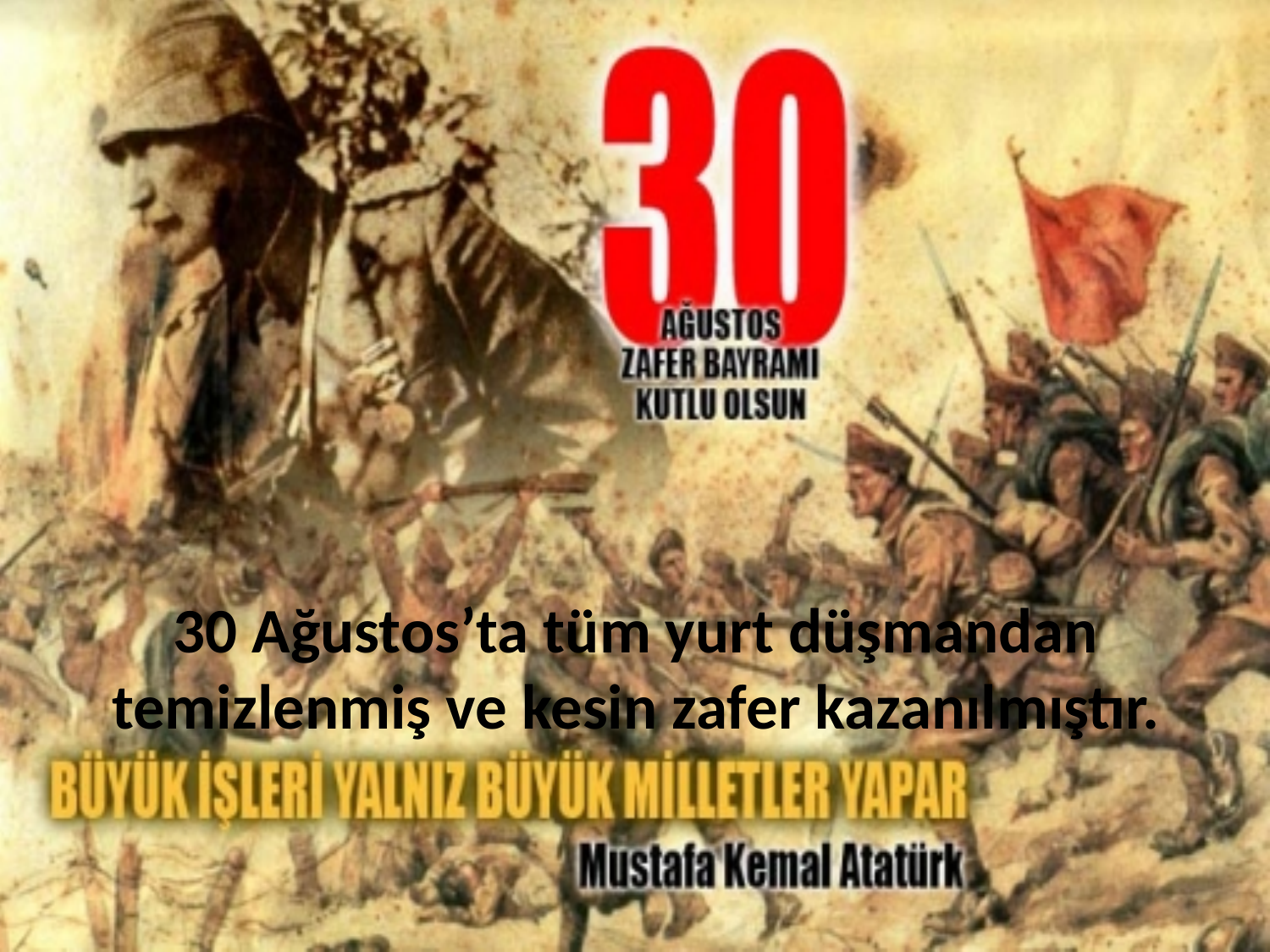

# 30 Ağustos’ta tüm yurt düşmandan temizlenmiş ve kesin zafer kazanılmıştır.